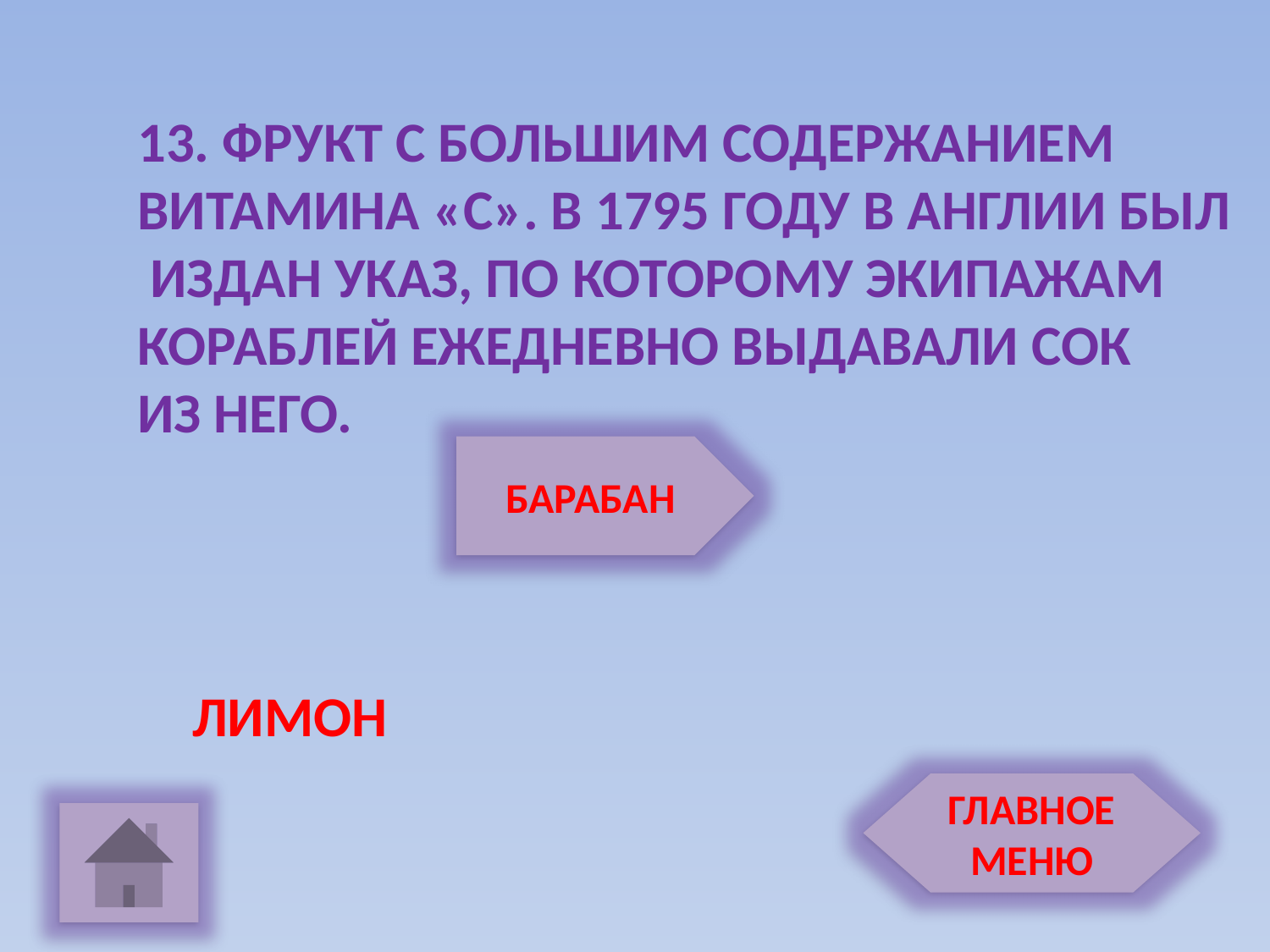

13. ФРУКТ С БОЛЬШИМ СОДЕРЖАНИЕМ
ВИТАМИНА «С». В 1795 ГОДУ В АНГЛИИ БЫЛ
 ИЗДАН УКАЗ, ПО КОТОРОМУ ЭКИПАЖАМ
КОРАБЛЕЙ ЕЖЕДНЕВНО ВЫДАВАЛИ СОК
ИЗ НЕГО.
БАРАБАН
ЛИМОН
ГЛАВНОЕ МЕНЮ